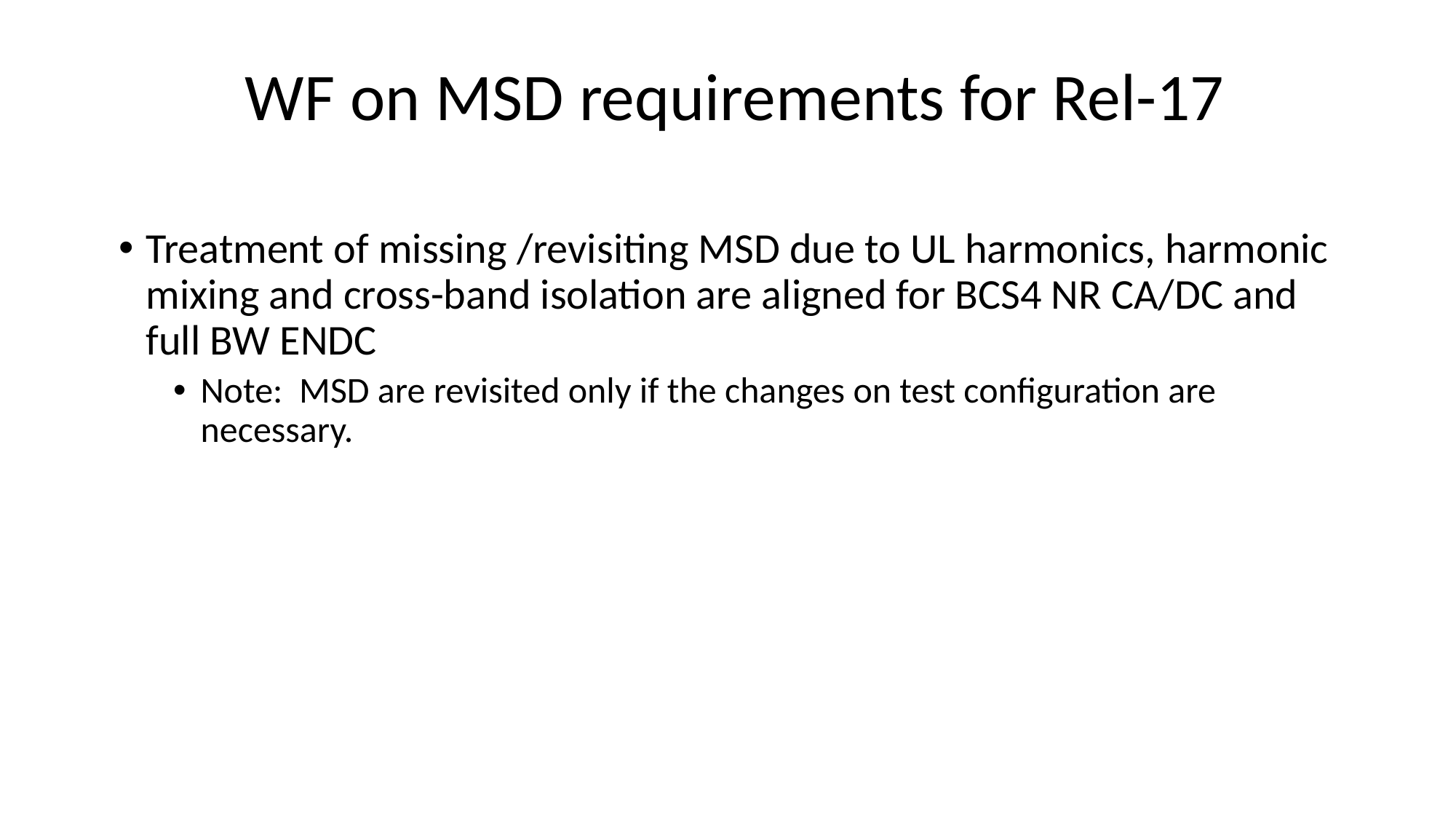

# WF on MSD requirements for Rel-17
Treatment of missing /revisiting MSD due to UL harmonics, harmonic mixing and cross-band isolation are aligned for BCS4 NR CA/DC and full BW ENDC
Note:  MSD are revisited only if the changes on test configuration are necessary.